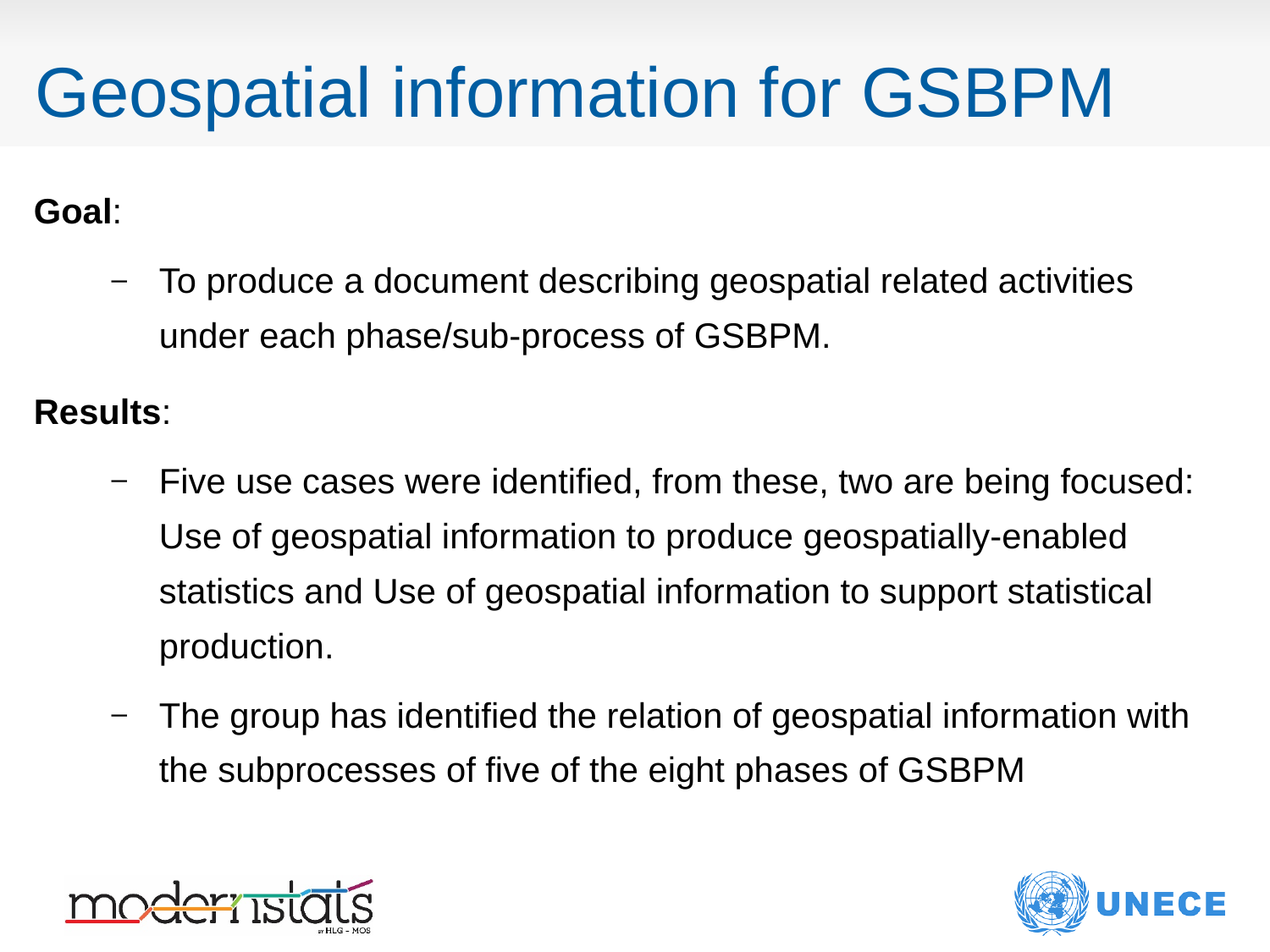

# Geospatial information for GSBPM
Goal:
To produce a document describing geospatial related activities under each phase/sub-process of GSBPM.
Results:
Five use cases were identified, from these, two are being focused: Use of geospatial information to produce geospatially-enabled statistics and Use of geospatial information to support statistical production.
The group has identified the relation of geospatial information with the subprocesses of five of the eight phases of GSBPM